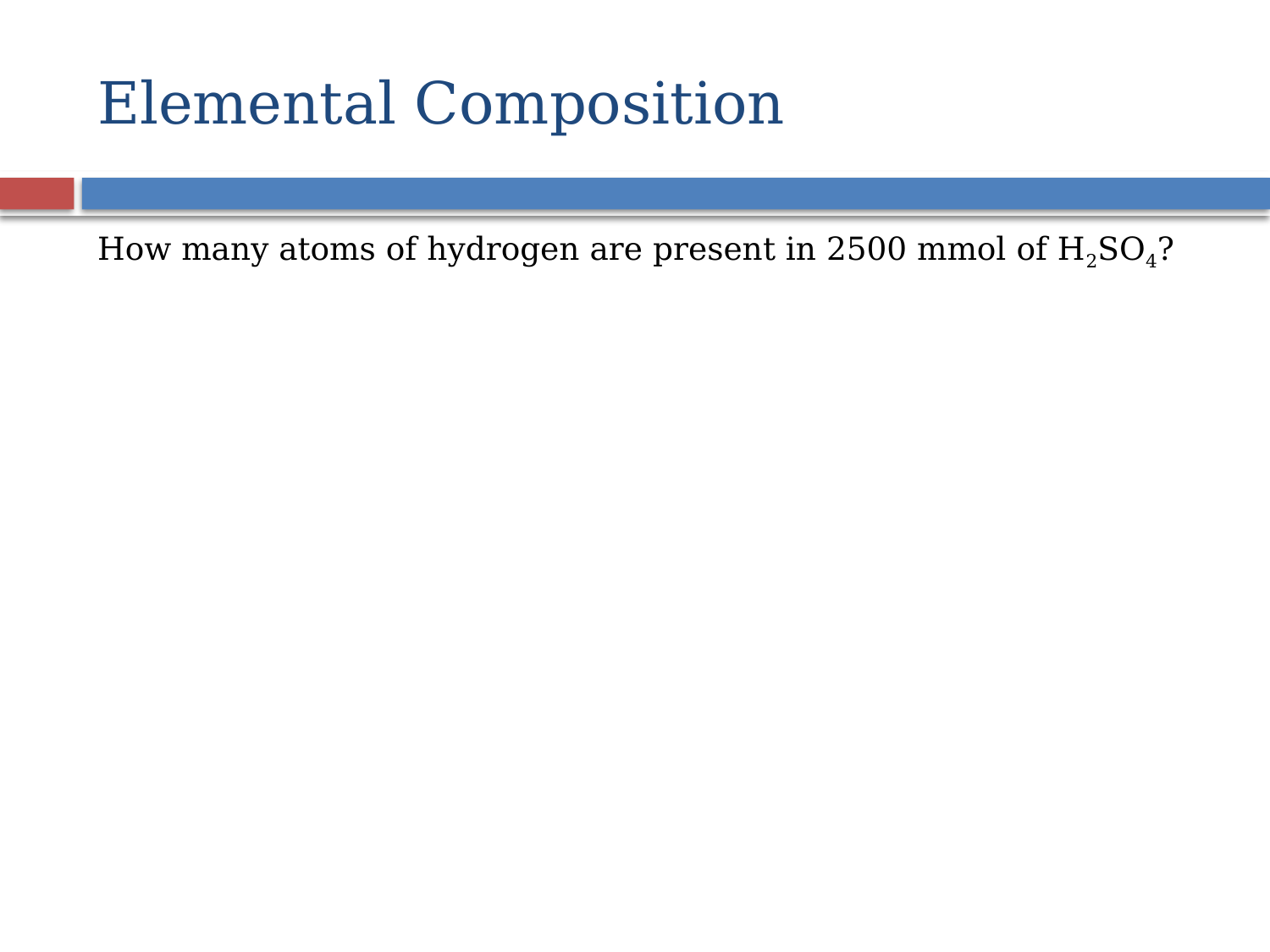

# Elemental Composition
How many atoms of hydrogen are present in 2500 mmol of H2SO4?